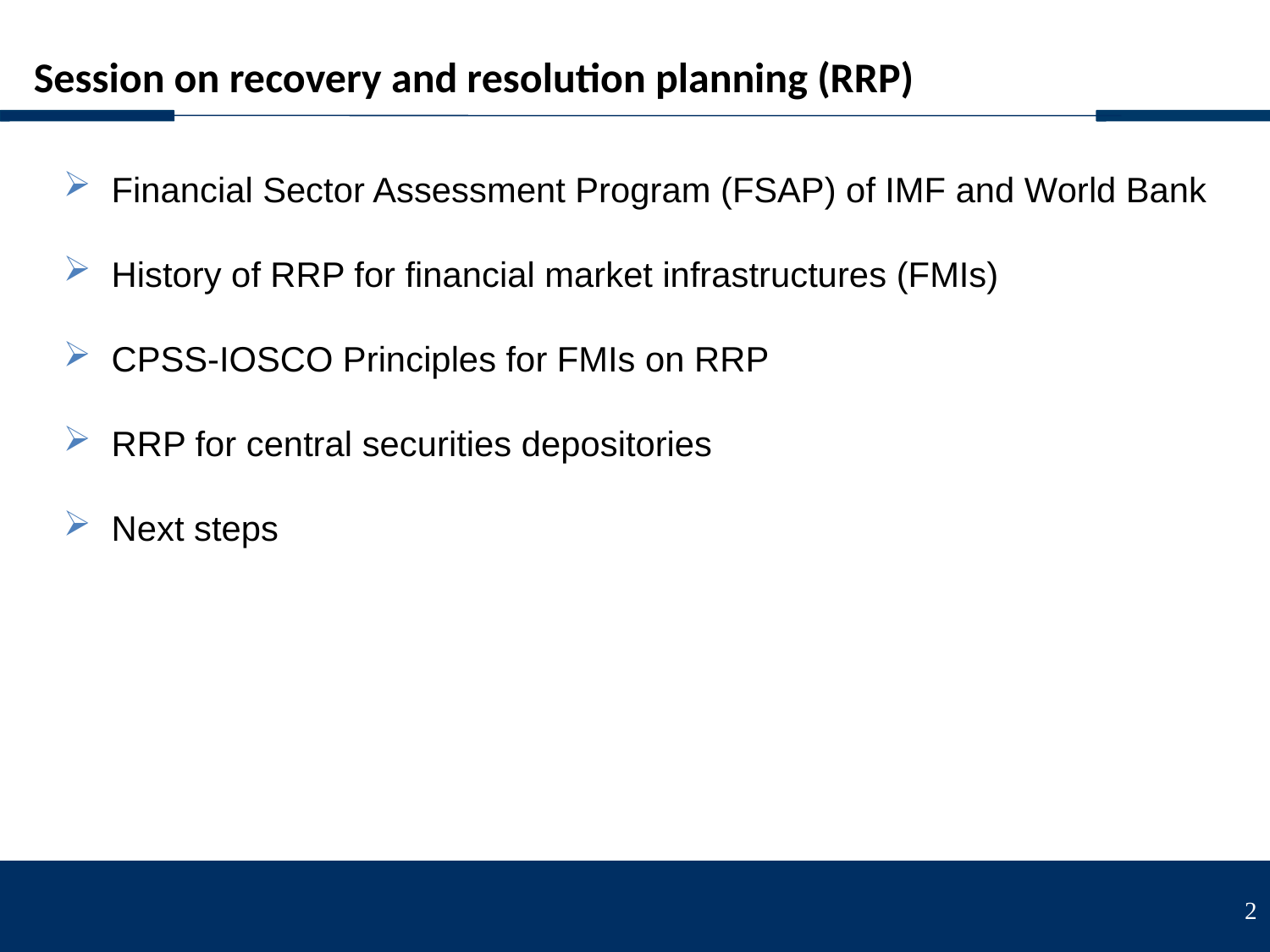

Session on recovery and resolution planning (RRP)
Financial Sector Assessment Program (FSAP) of IMF and World Bank

History of RRP for financial market infrastructures (FMIs)

CPSS-IOSCO Principles for FMIs on RRP

RRP for central securities depositories

Next steps

2